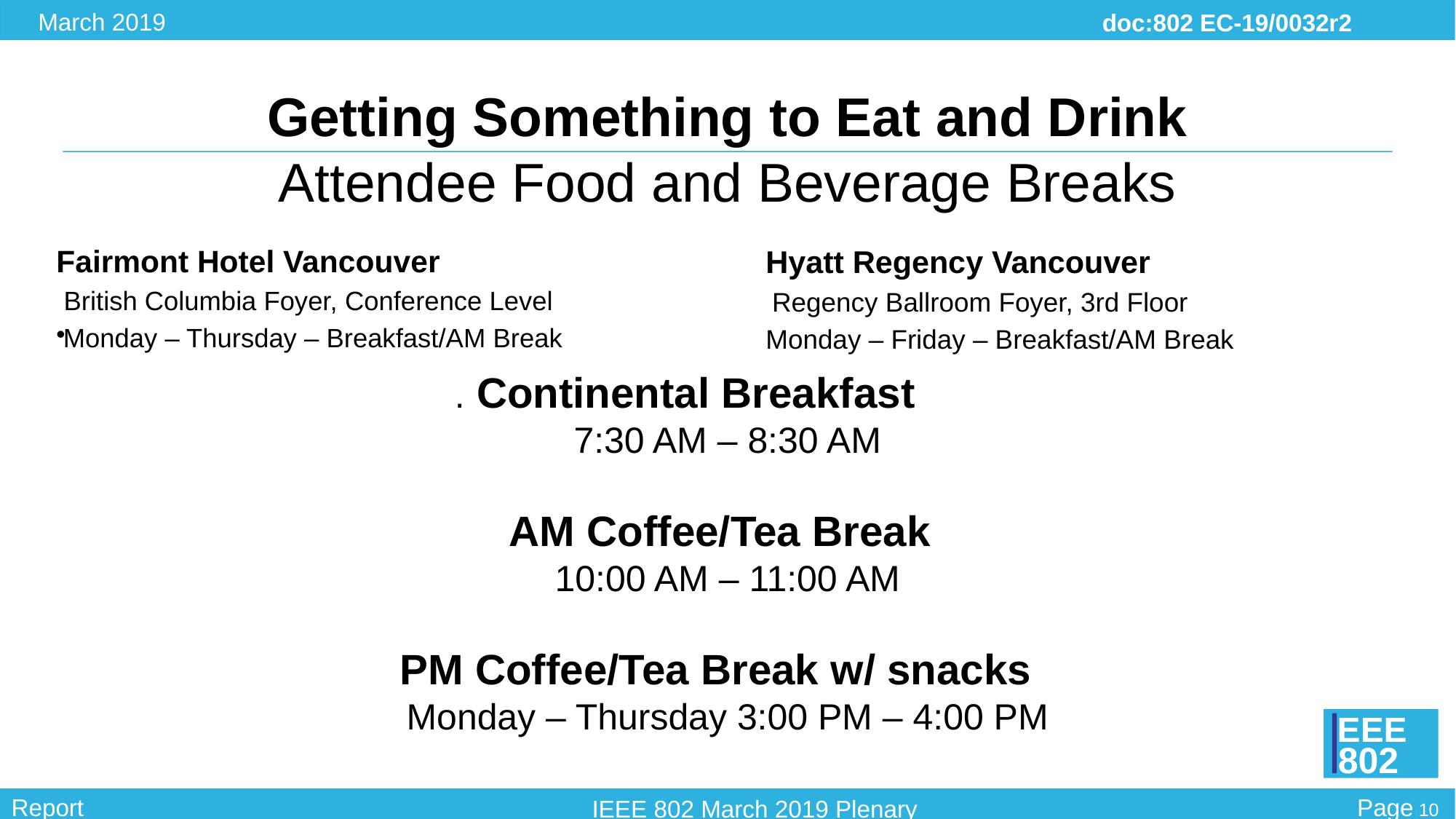

# Getting Something to Eat and Drink Attendee Food and Beverage Breaks
Fairmont Hotel Vancouver
 British Columbia Foyer, Conference Level
Monday – Thursday – Breakfast/AM Break

Hyatt Regency Vancouver
 Regency Ballroom Foyer, 3rd Floor
Monday – Friday – Breakfast/AM Break
. Continental Breakfast
7:30 AM – 8:30 AM

AM Coffee/Tea Break
10:00 AM – 11:00 AM

PM Coffee/Tea Break w/ snacks
Monday – Thursday 3:00 PM – 4:00 PM